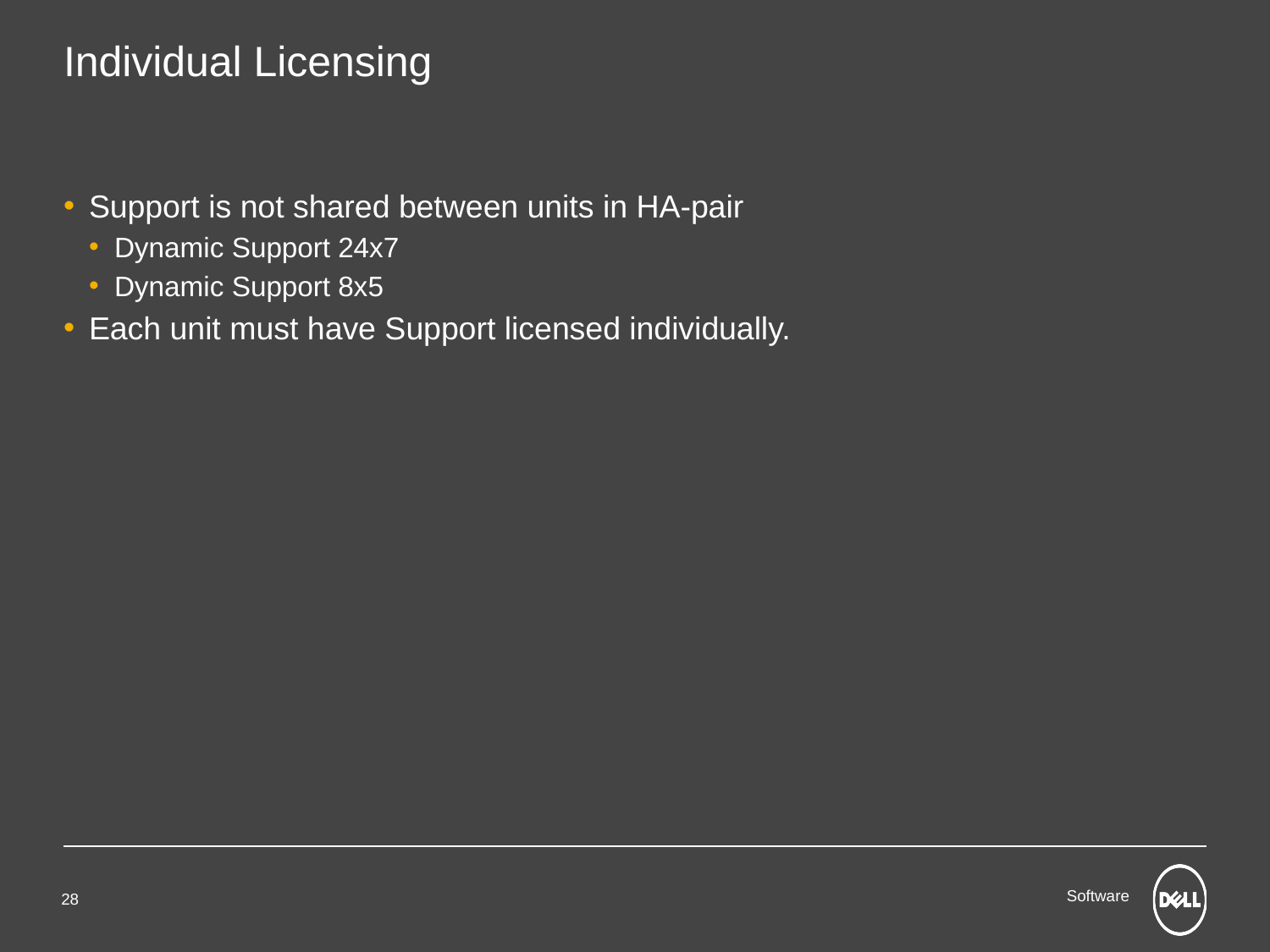

# Individual Licensing
Support is not shared between units in HA-pair
Dynamic Support 24x7
Dynamic Support 8x5
Each unit must have Support licensed individually.